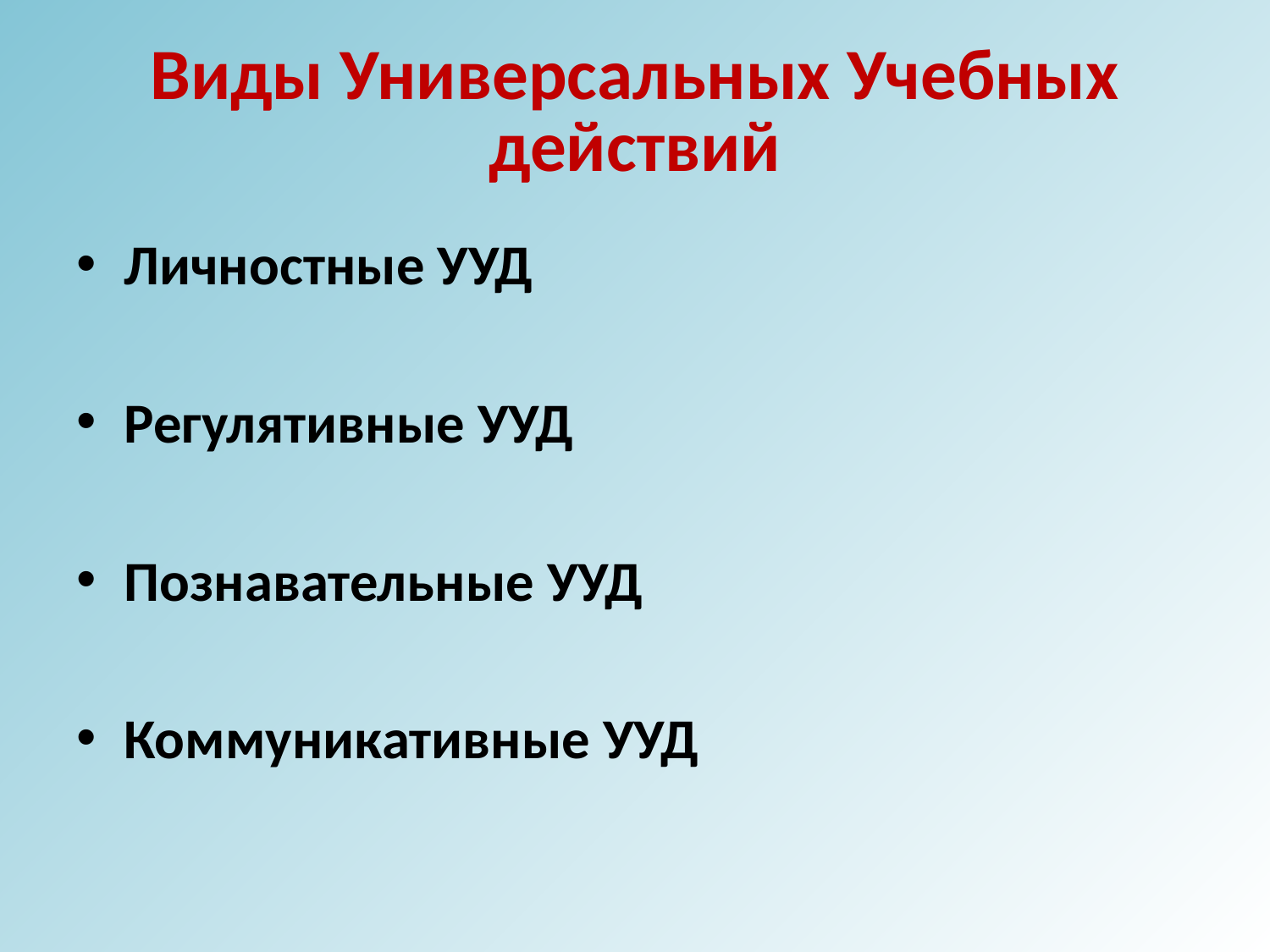

# Виды Универсальных Учебных действий
Личностные УУД

Регулятивные УУД

Познавательные УУД

Коммуникативные УУД